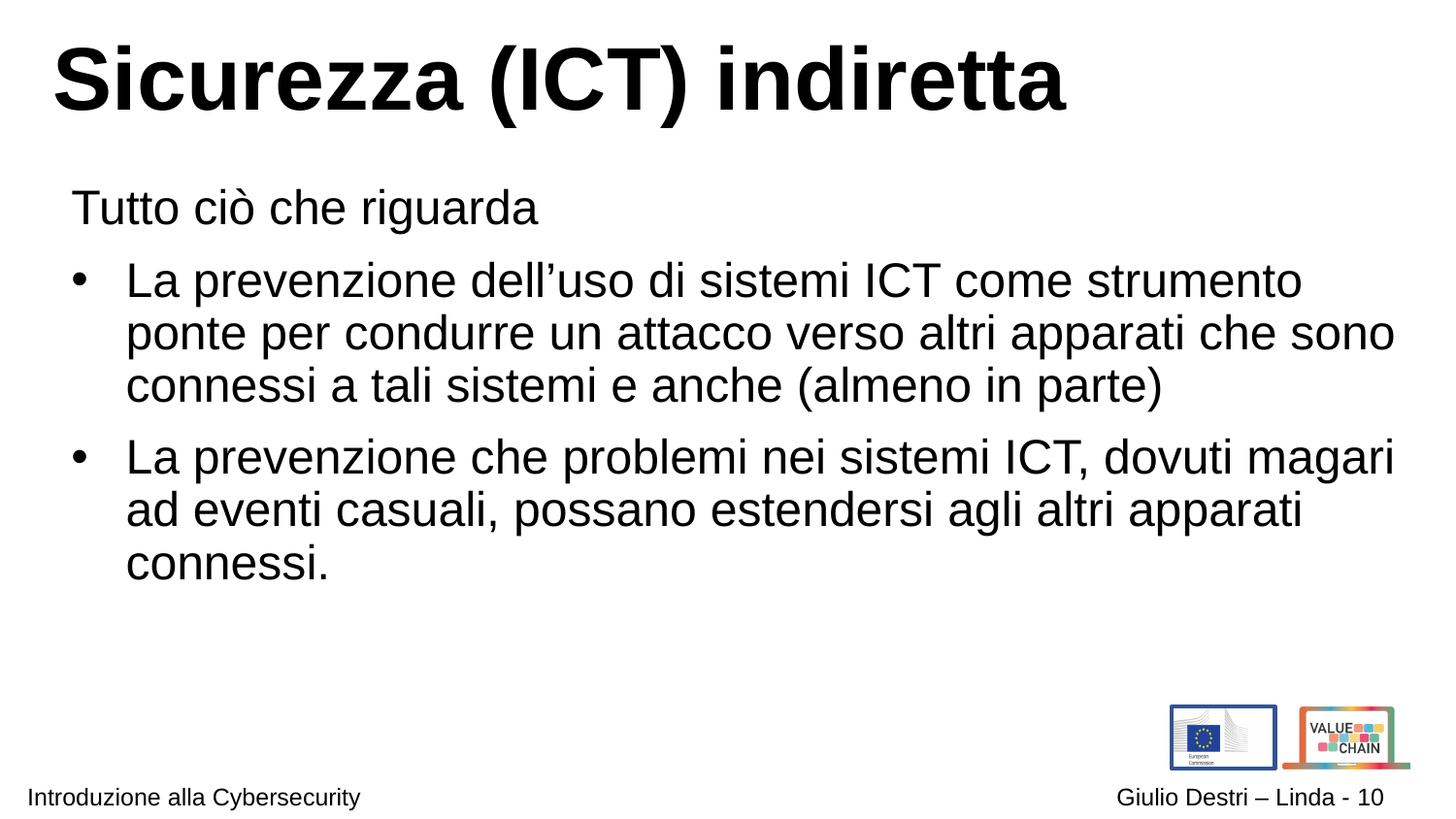

# Sicurezza (ICT) indiretta
Tutto ciò che riguarda
La prevenzione dell’uso di sistemi ICT come strumento ponte per condurre un attacco verso altri apparati che sono connessi a tali sistemi e anche (almeno in parte)
La prevenzione che problemi nei sistemi ICT, dovuti magari ad eventi casuali, possano estendersi agli altri apparati connessi.